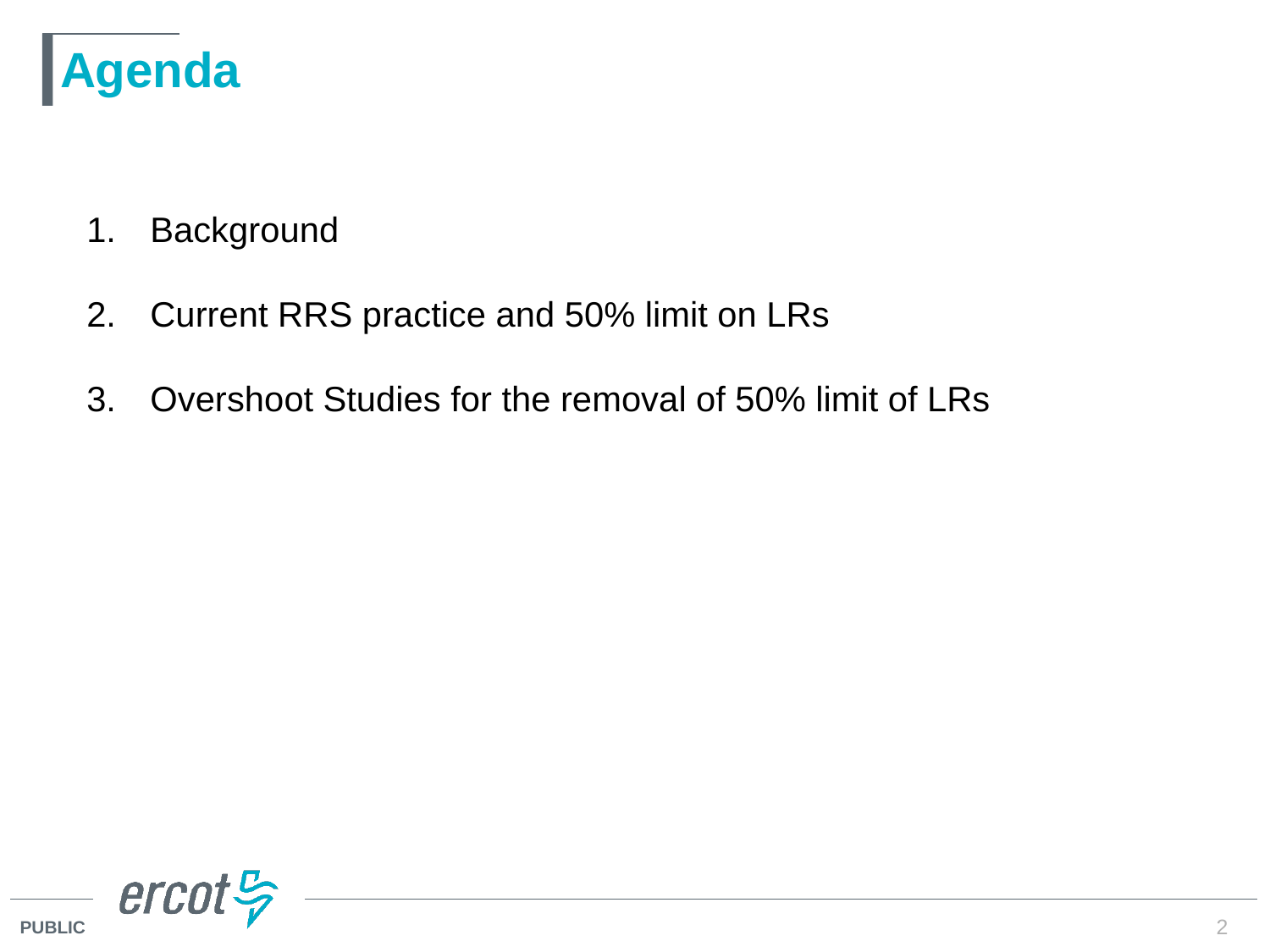

# Agenda
Background
Current RRS practice and 50% limit on LRs
Overshoot Studies for the removal of 50% limit of LRs
2